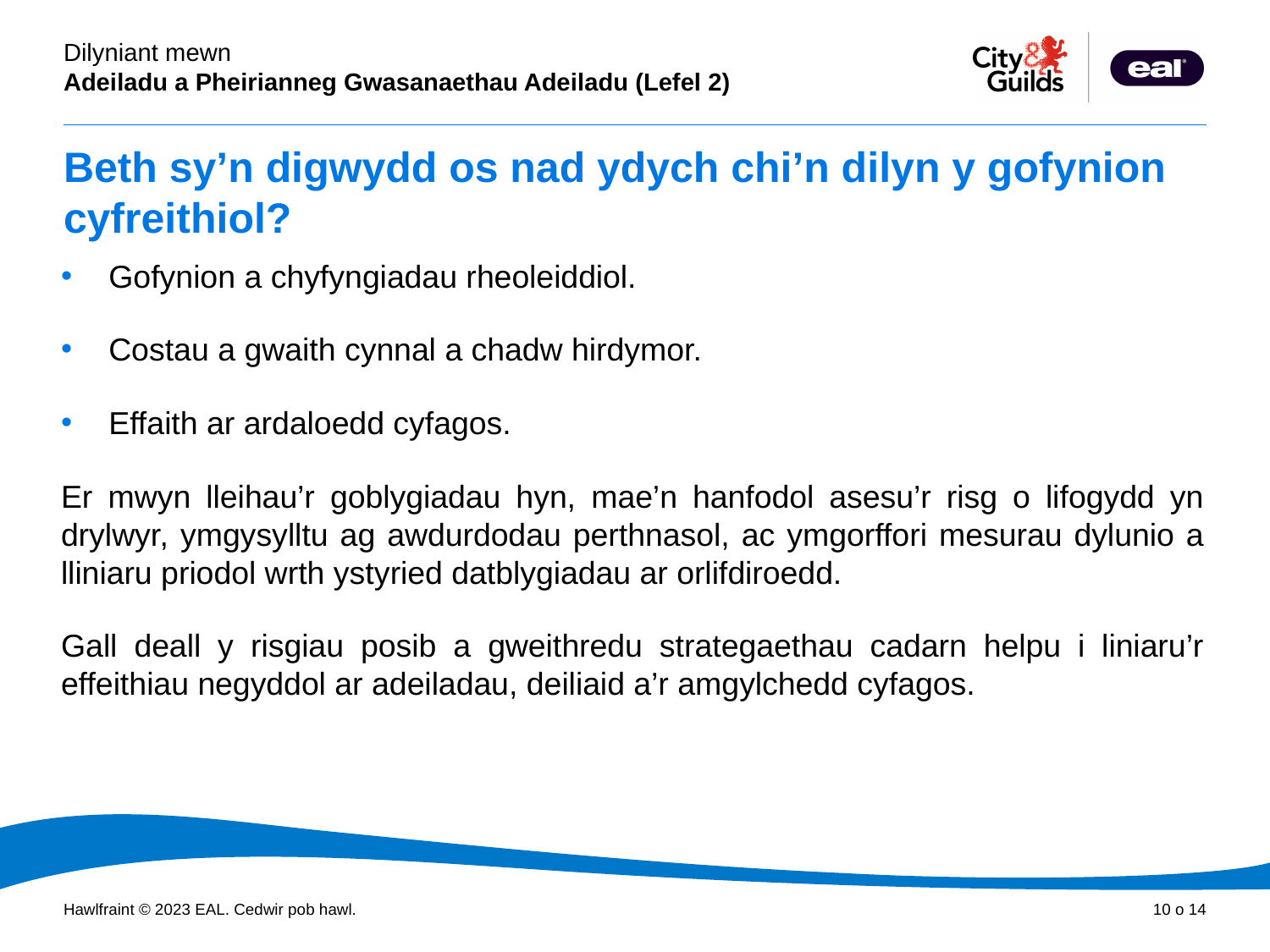

# Beth sy’n digwydd os nad ydych chi’n dilyn y gofynion cyfreithiol?
Gofynion a chyfyngiadau rheoleiddiol.
Costau a gwaith cynnal a chadw hirdymor.
Effaith ar ardaloedd cyfagos.
Er mwyn lleihau’r goblygiadau hyn, mae’n hanfodol asesu’r risg o lifogydd yn drylwyr, ymgysylltu ag awdurdodau perthnasol, ac ymgorffori mesurau dylunio a lliniaru priodol wrth ystyried datblygiadau ar orlifdiroedd.
Gall deall y risgiau posib a gweithredu strategaethau cadarn helpu i liniaru’r effeithiau negyddol ar adeiladau, deiliaid a’r amgylchedd cyfagos.